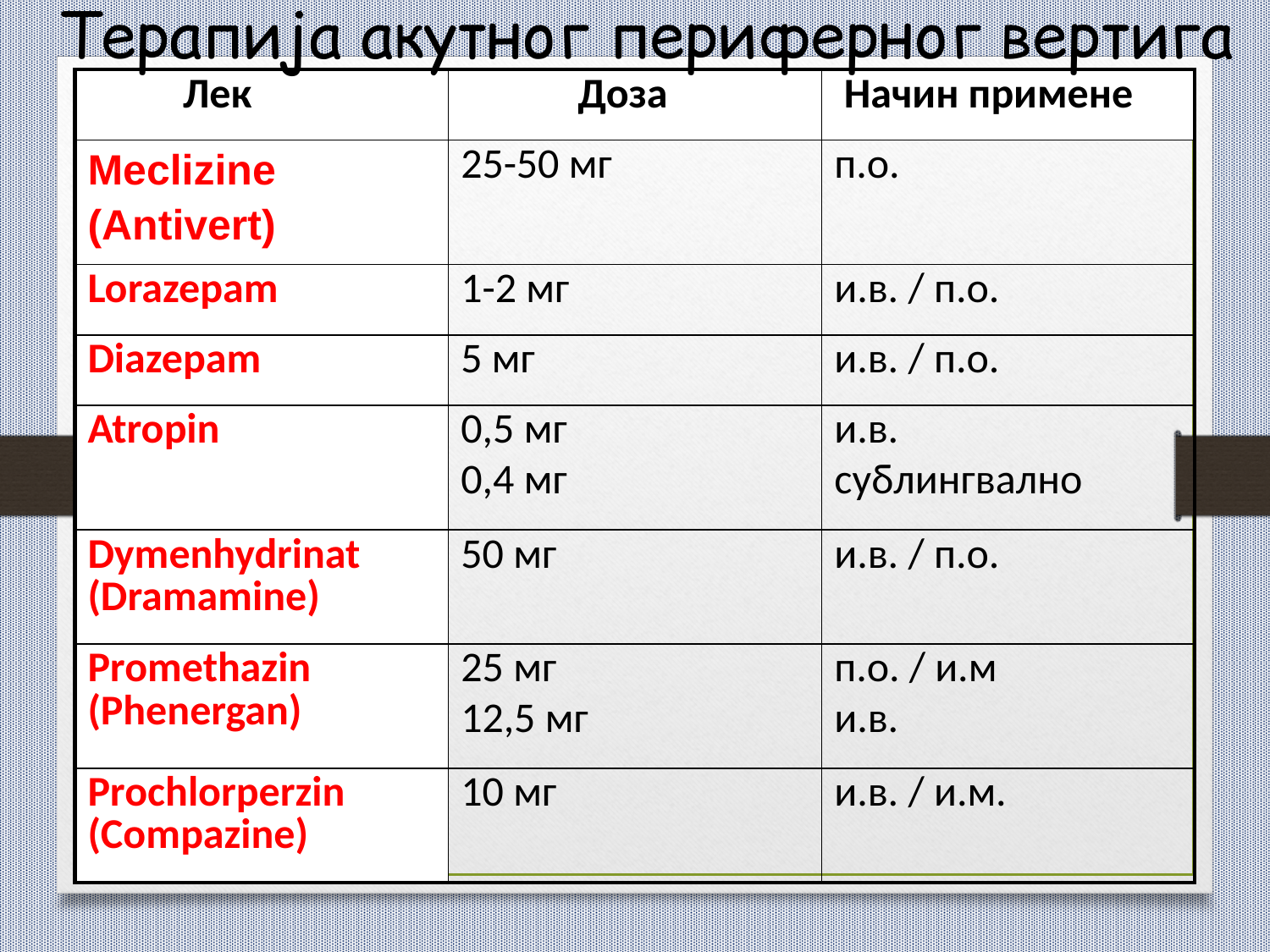

Терапија акутног периферног вертига
| Лек | Доза | Начин примене |
| --- | --- | --- |
| Meclizine (Antivert) | 25-50 мг | п.о. |
| Lorazepam | 1-2 мг | и.в. / п.о. |
| Diazepam | 5 мг | и.в. / п.о. |
| Atropin | 0,5 мг 0,4 мг | и.в. сублингвално |
| Dymenhydrinat (Dramamine) | 50 мг | и.в. / п.о. |
| Promethazin (Phenergan) | 25 мг 12,5 мг | п.о. / и.м и.в. |
| Prochlorperzin (Compazine) | 10 мг | и.в. / и.м. |